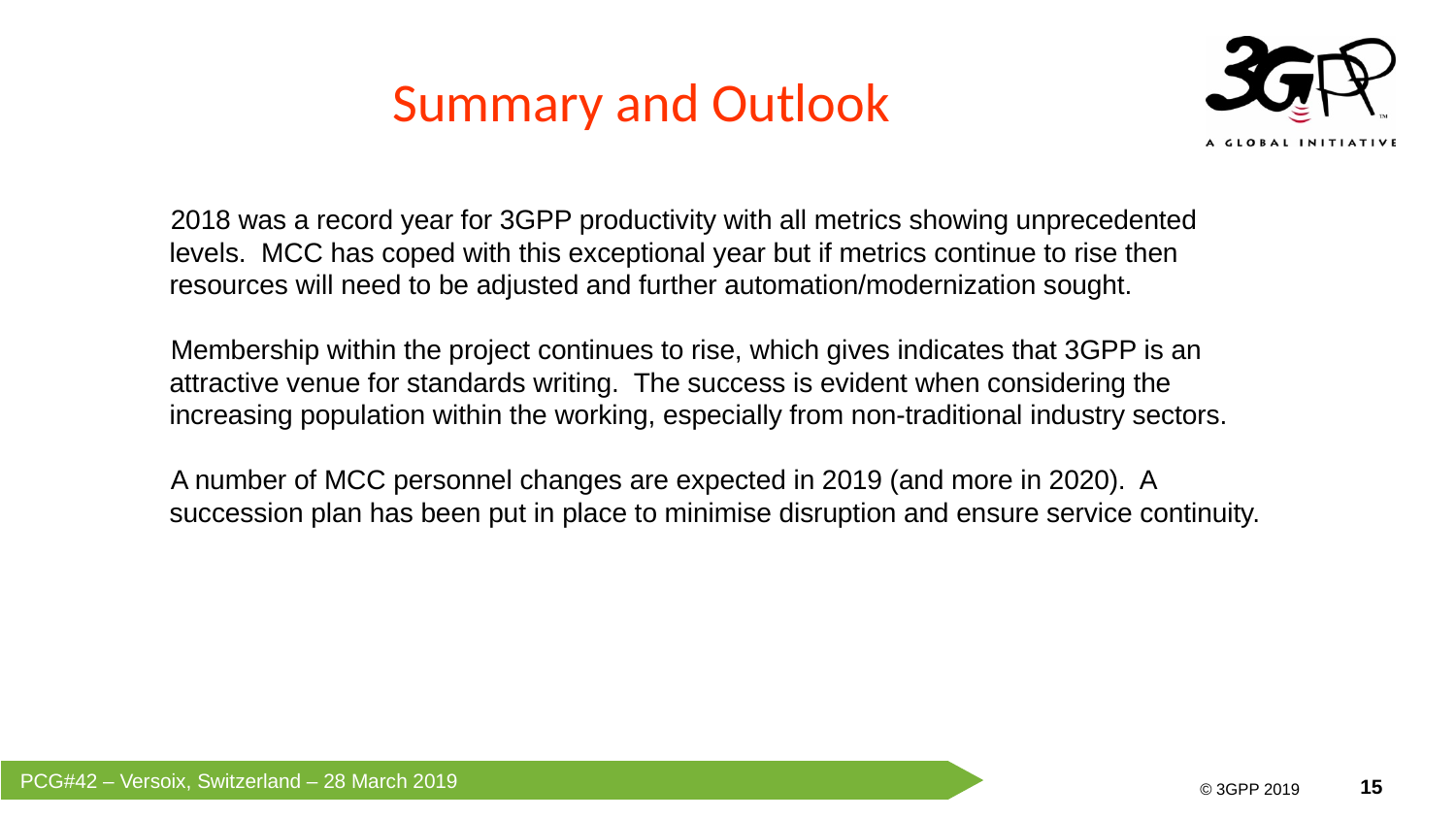

# Summary and Outlook

2018 was a record year for 3GPP productivity with all metrics showing unprecedented levels.  MCC has coped with this exceptional year but if metrics continue to rise then resources will need to be adjusted and further automation/modernization sought.

Membership within the project continues to rise, which gives indicates that 3GPP is an attractive venue for standards writing.  The success is evident when considering the increasing population within the working, especially from non-traditional industry sectors.

A number of MCC personnel changes are expected in 2019 (and more in 2020).  A succession plan has been put in place to minimise disruption and ensure service continuity.